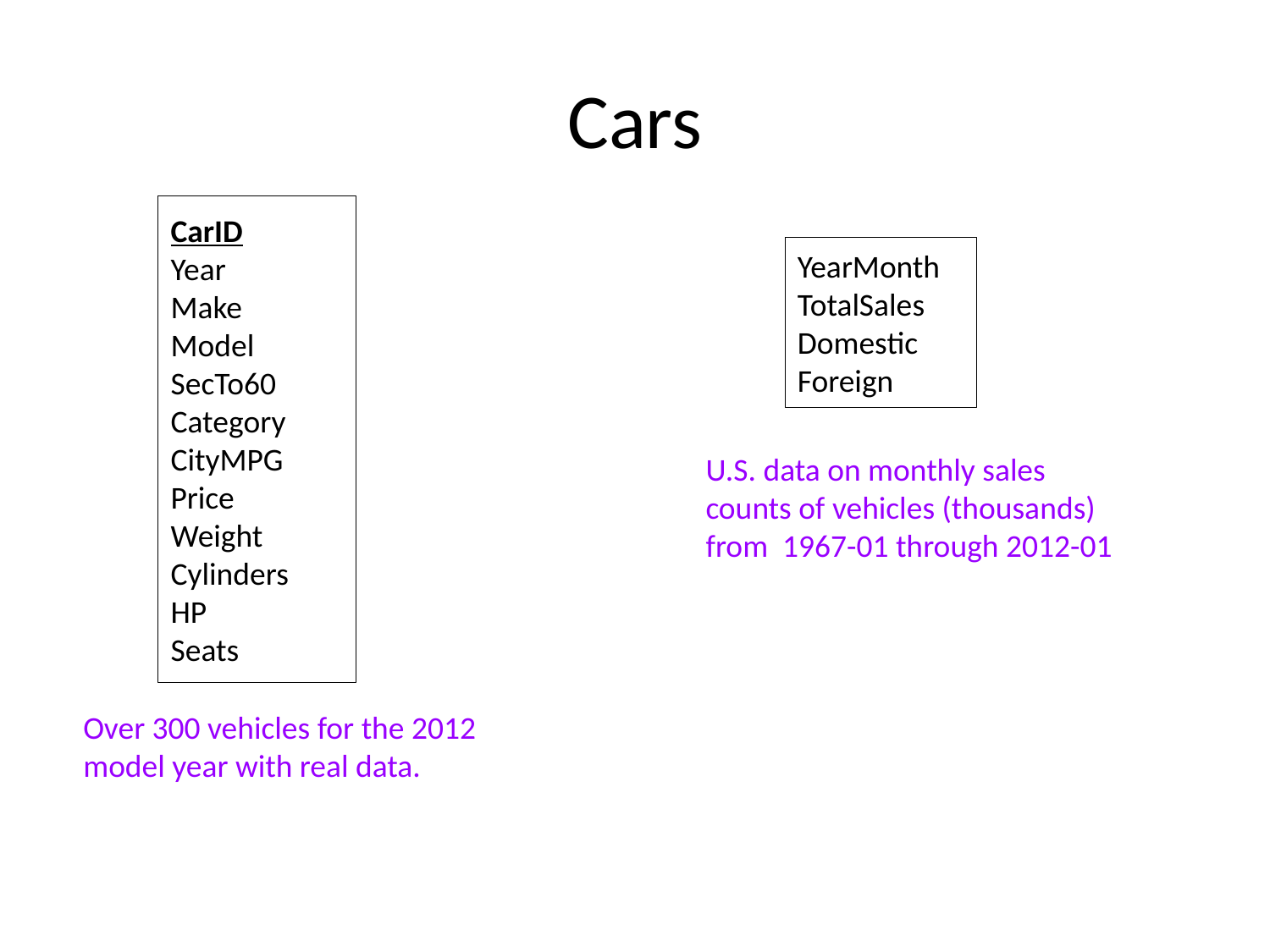

# Cars
CarID
Year
Make
Model
SecTo60
Category
CityMPG
Price
Weight
Cylinders
HP
Seats
YearMonth
TotalSales
Domestic
Foreign
U.S. data on monthly sales counts of vehicles (thousands) from  1967-01 through 2012-01
Over 300 vehicles for the 2012 model year with real data.